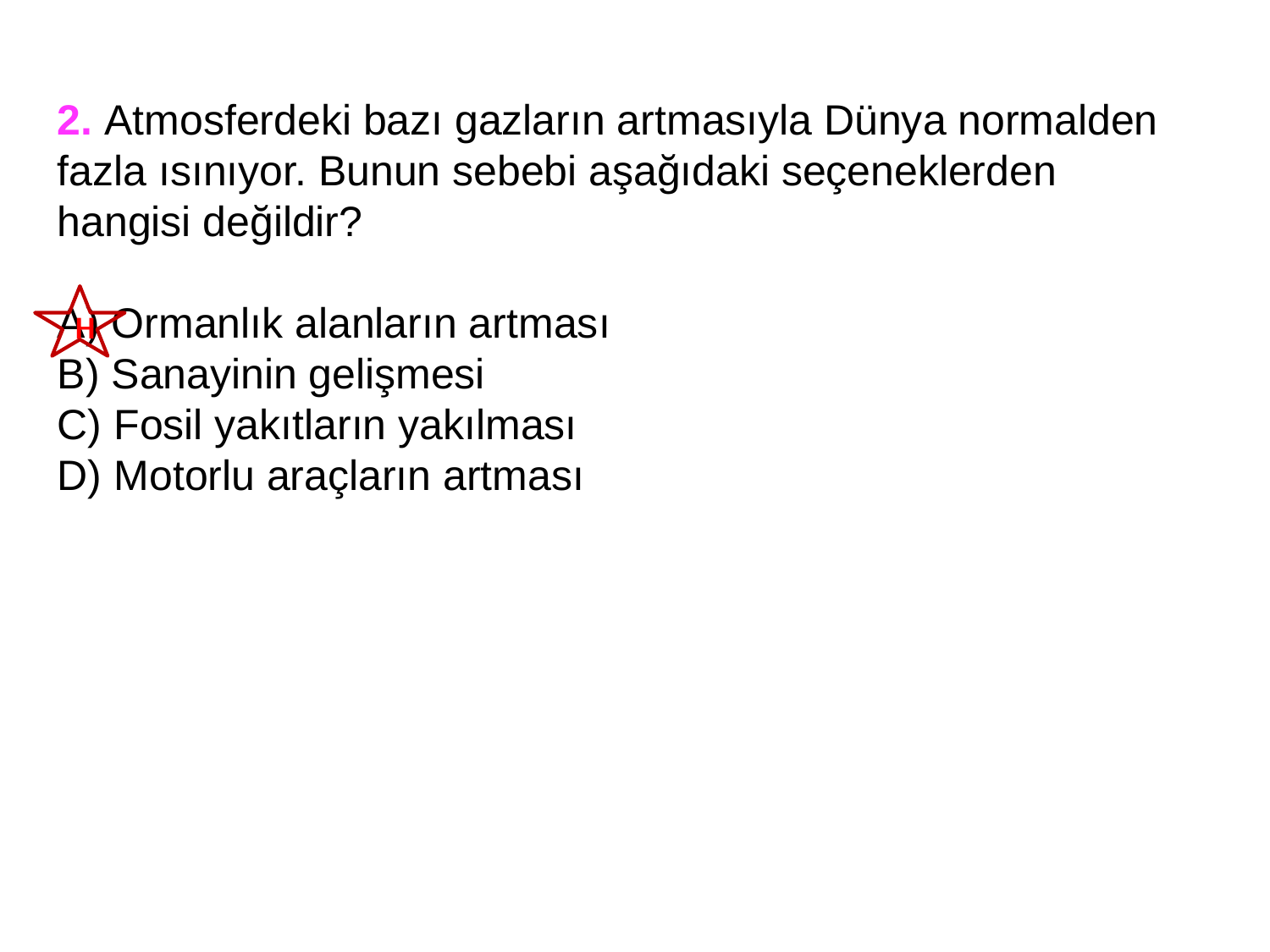

2. Atmosferdeki bazı gazların artmasıyla Dünya normalden fazla ısınıyor. Bunun sebebi aşağıdaki seçeneklerden hangisi değildir?

A) Ormanlık alanların artması
B) Sanayinin gelişmesi
C) Fosil yakıtların yakılması
D) Motorlu araçların artması
H